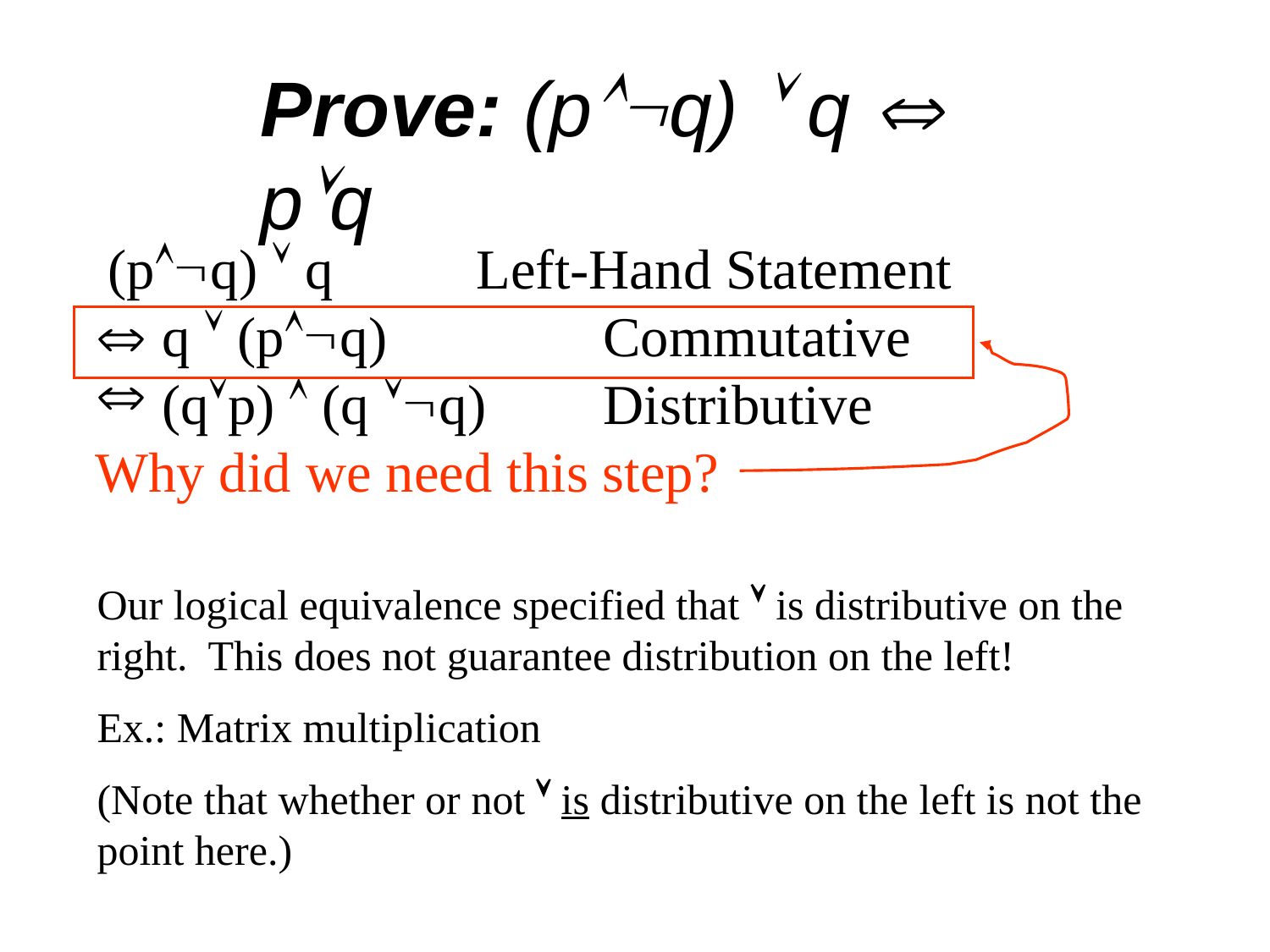

# Prove: (p∧¬q) ∨ q ⇔ p∨q
 (p∧¬q) ∨ q 		Left-Hand Statement
⇔ q ∨ (p∧¬q) 		Commutative
 (q∨p) ∧ (q ∨¬q) 	Distributive
Why did we need this step?

Our logical equivalence specified that ∨ is distributive on the right.  This does not guarantee distribution on the left!
Ex.: Matrix multiplication
(Note that whether or not ∨ is distributive on the left is not the point here.)